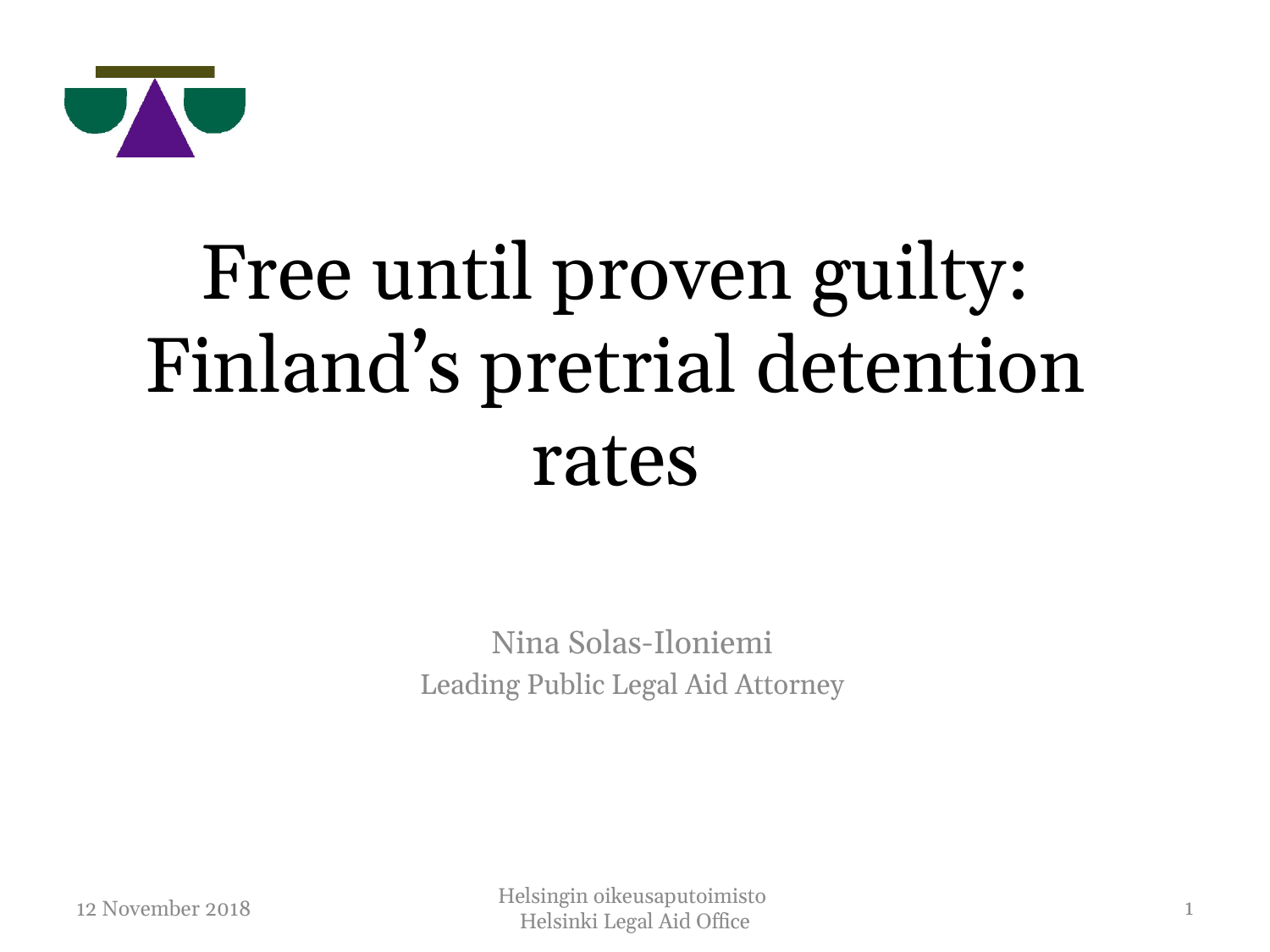

# Free until proven guilty: Finland’s pretrial detention rates
Nina Solas-Iloniemi
Leading Public Legal Aid Attorney

12 November 2018
Helsingin oikeusaputoimisto
Helsinki Legal Aid Office
1